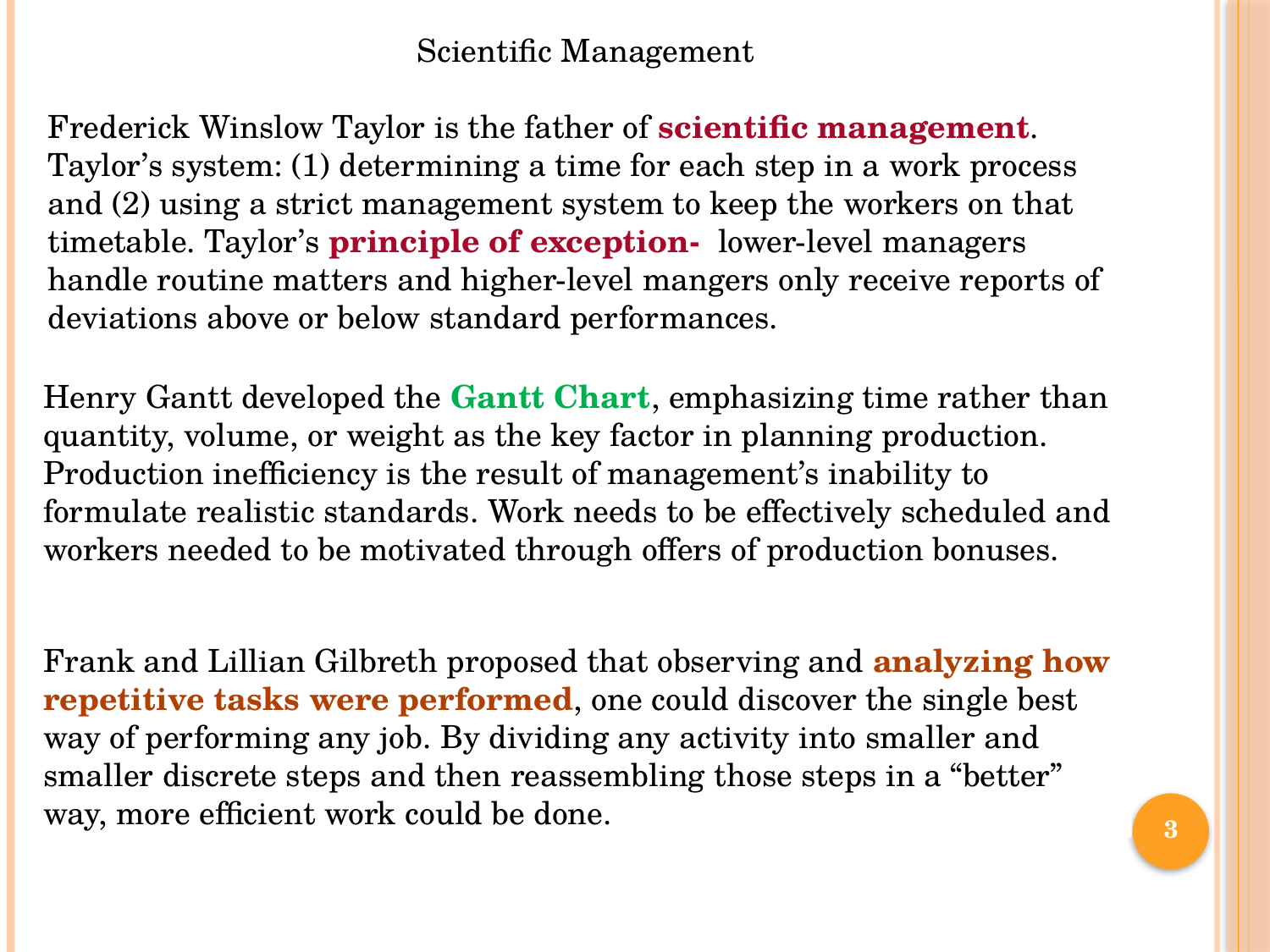

Scientific Management

Frederick Winslow Taylor is the father of scientific management.
Taylor’s system: (1) determining a time for each step in a work process and (2) using a strict management system to keep the workers on that timetable. Taylor’s principle of exception-  lower-level managers handle routine matters and higher-level mangers only receive reports of deviations above or below standard performances.
Henry Gantt developed the Gantt Chart, emphasizing time rather than quantity, volume, or weight as the key factor in planning production. Production inefficiency is the result of management’s inability to formulate realistic standards. Work needs to be effectively scheduled and workers needed to be motivated through offers of production bonuses.
Frank and Lillian Gilbreth proposed that observing and analyzing how repetitive tasks were performed, one could discover the single best way of performing any job. By dividing any activity into smaller and smaller discrete steps and then reassembling those steps in a “better” way, more efficient work could be done.
3